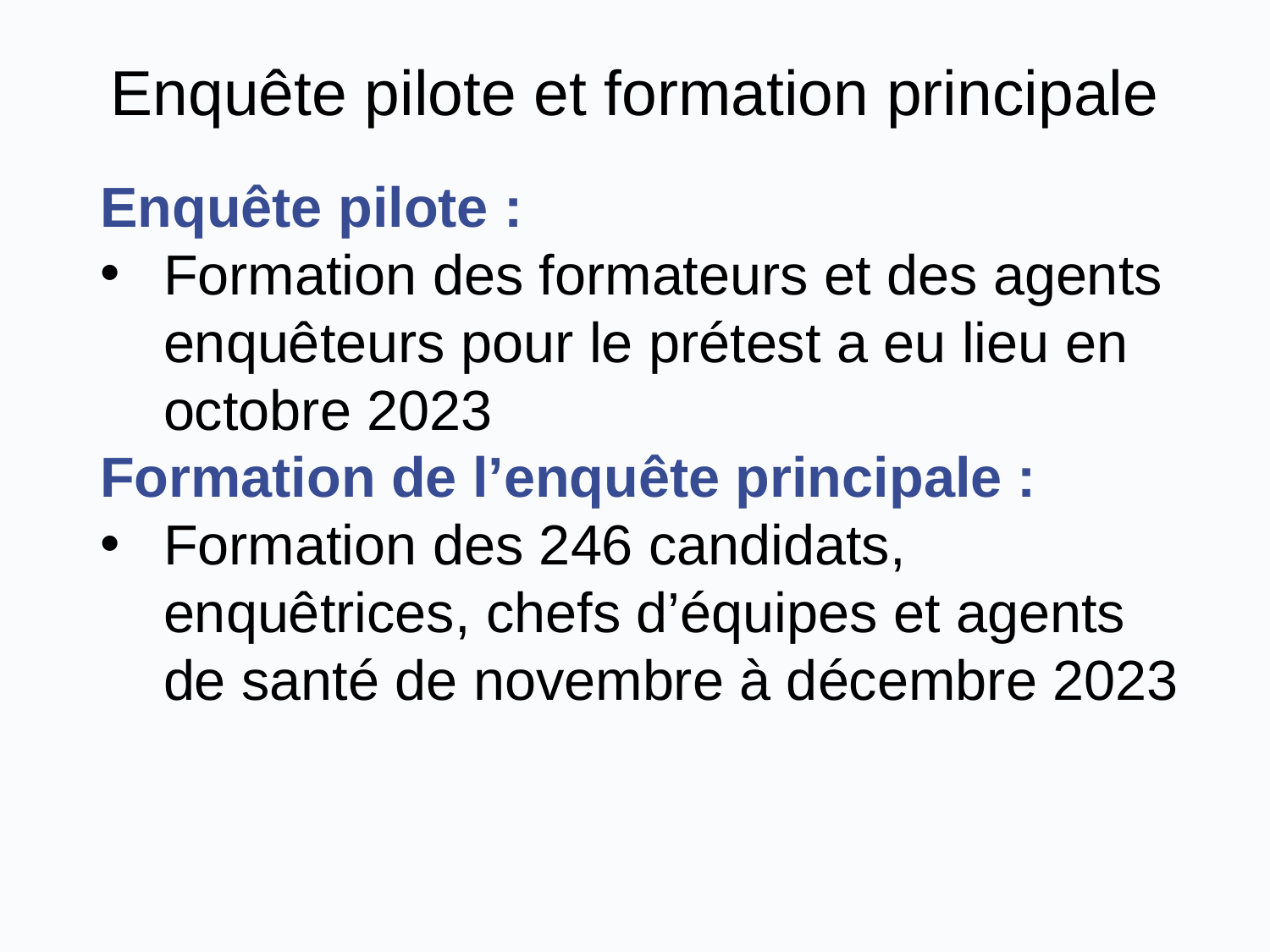

# Enquête pilote et formation principale
Enquête pilote :
Formation des formateurs et des agents enquêteurs pour le prétest a eu lieu en octobre 2023
Formation de l’enquête principale :
Formation des 246 candidats, enquêtrices, chefs d’équipes et agents de santé de novembre à décembre 2023